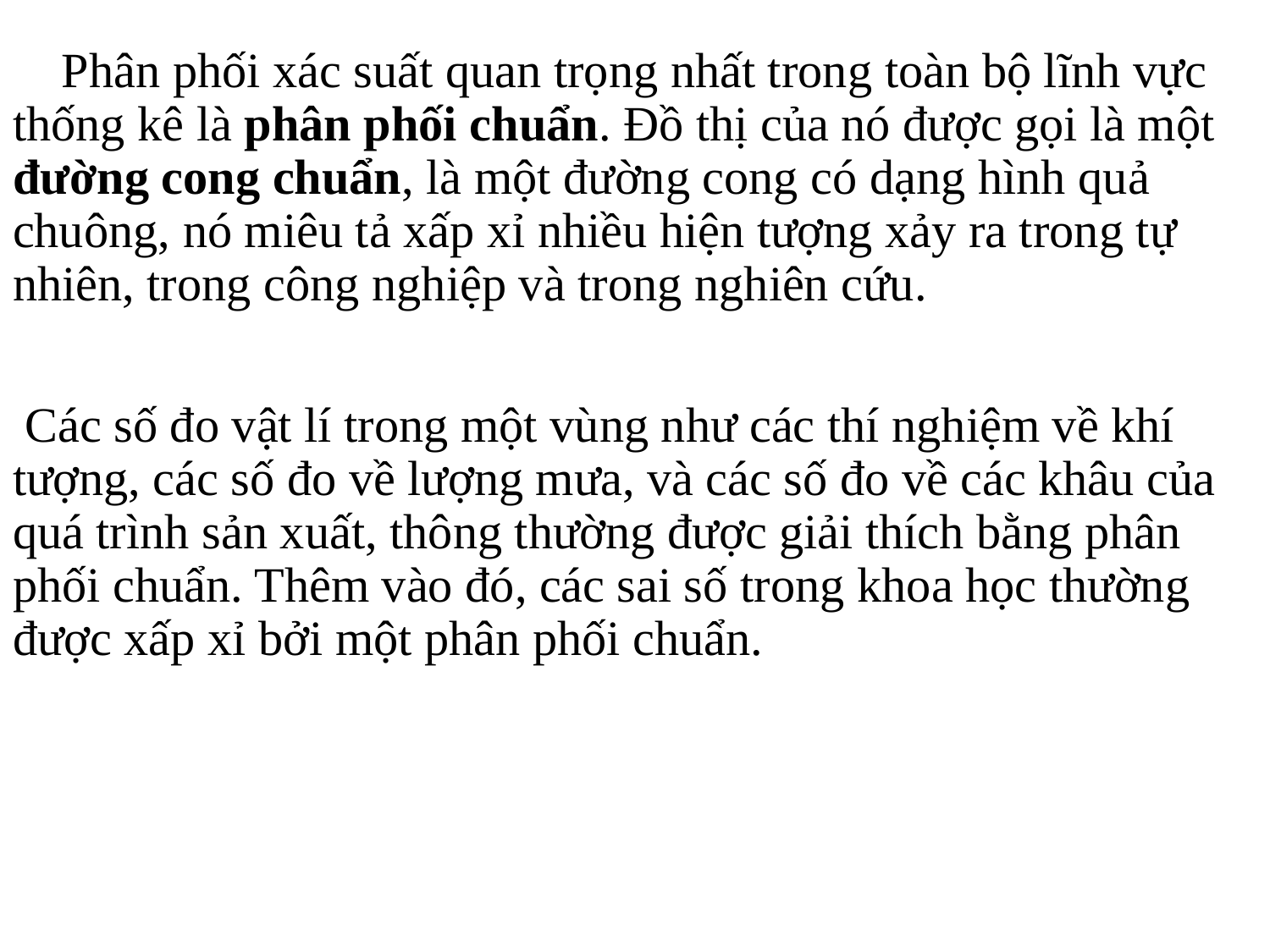

Phân phối xác suất quan trọng nhất trong toàn bộ lĩnh vực thống kê là phân phối chuẩn. Đồ thị của nó được gọi là một đường cong chuẩn, là một đường cong có dạng hình quả chuông, nó miêu tả xấp xỉ nhiều hiện tượng xảy ra trong tự nhiên, trong công nghiệp và trong nghiên cứu.

 Các số đo vật lí trong một vùng như các thí nghiệm về khí tượng, các số đo về lượng mưa, và các số đo về các khâu của quá trình sản xuất, thông thường được giải thích bằng phân phối chuẩn. Thêm vào đó, các sai số trong khoa học thường được xấp xỉ bởi một phân phối chuẩn.